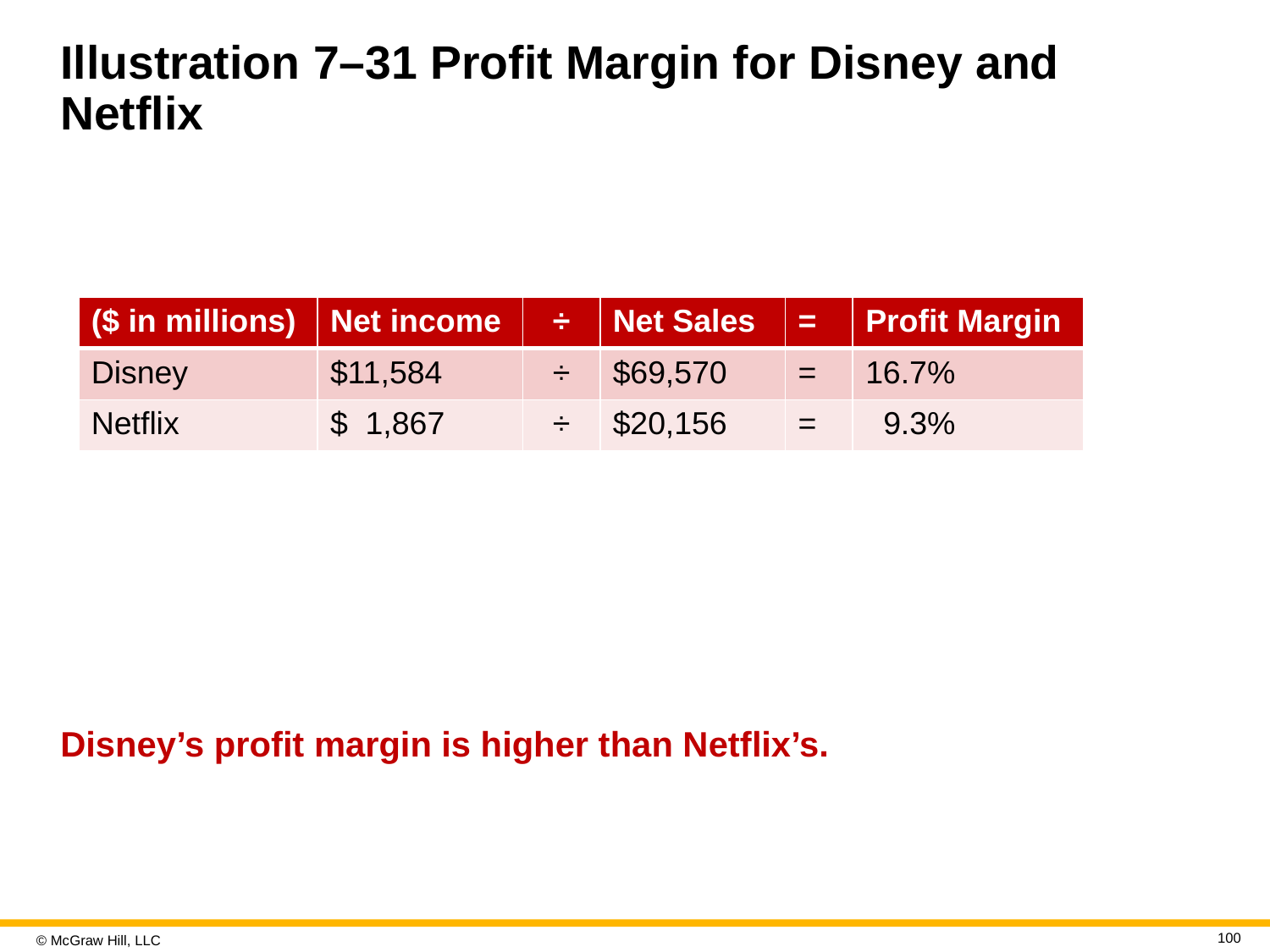

# Illustration 7–31 Profit Margin for Disney and Netflix
| ($ in millions) | Net income | ÷ | Net Sales | = | Profit Margin |
| --- | --- | --- | --- | --- | --- |
| Disney | $11,584 | ÷ | $69,570 | = | 16.7% |
| Netflix | $ 1,867 | ÷ | $20,156 | = | 9.3% |
Disney’s profit margin is higher than Netflix’s.
100